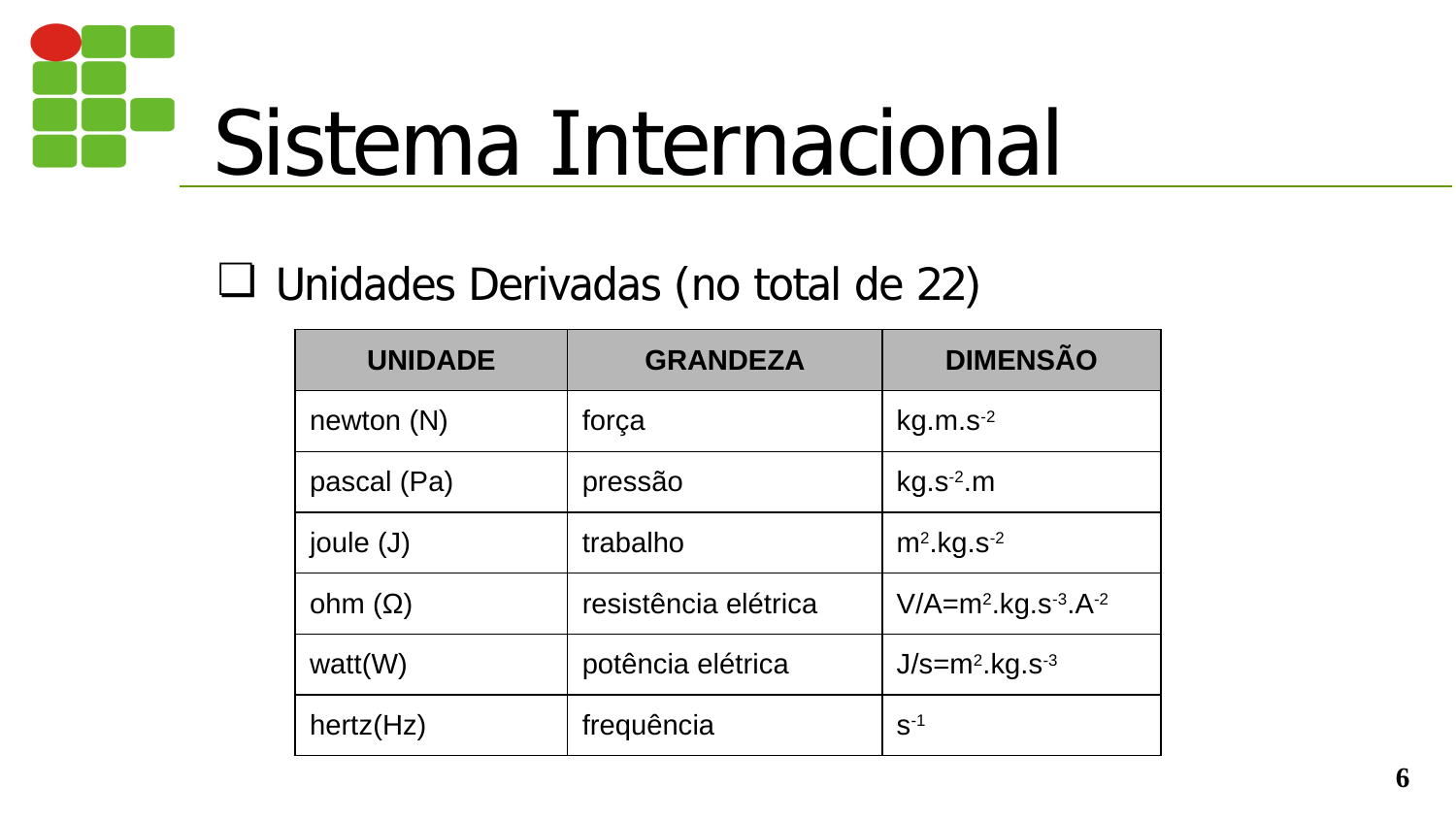

# Sistema Internacional
Unidades Derivadas (no total de 22)
| UNIDADE | GRANDEZA | DIMENSÃO |
| --- | --- | --- |
| newton (N) | força | kg.m.s-2 |
| pascal (Pa) | pressão | kg.s-2.m |
| joule (J) | trabalho | m2.kg.s-2 |
| ohm (Ω) | resistência elétrica | V/A=m2.kg.s-3.A-2 |
| watt(W) | potência elétrica | J/s=m2.kg.s-3 |
| hertz(Hz) | frequência | s-1 |
6